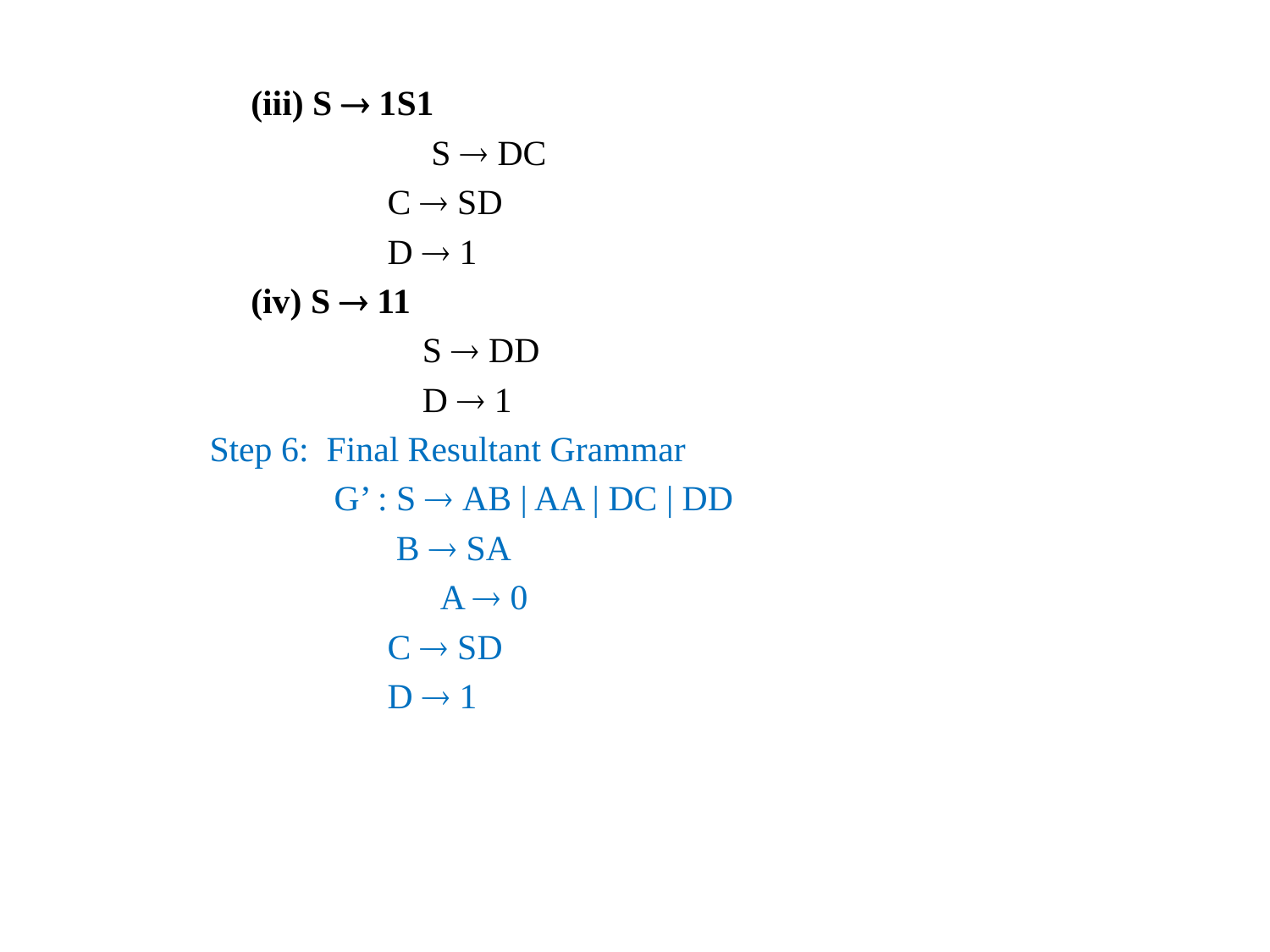

(iii) S → 1S1
	 		      S → DC
                                   C → SD
                                   D → 1
		(iv) S → 11
			     S → DD
			     D → 1
               Step 6:  Final Resultant Grammar
                             G’ : S → AB | AA | DC | DD
                                    B → SA
			       A → 0
                                   C → SD
                                   D → 1